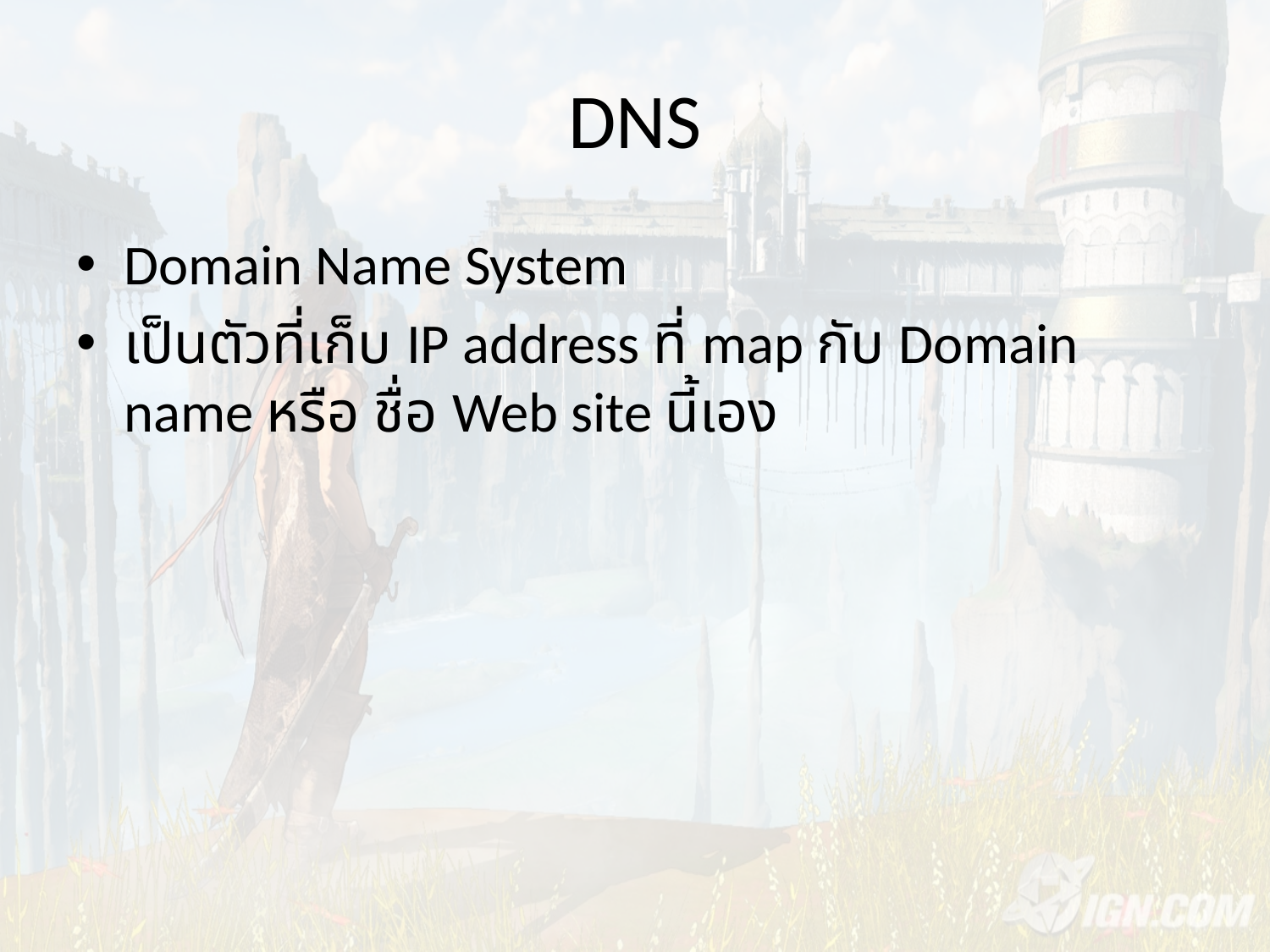

# DNS
Domain Name System
เป็นตัวที่เก็บ IP address ที่ map กับ Domain name หรือ ชื่อ Web site นี้เอง